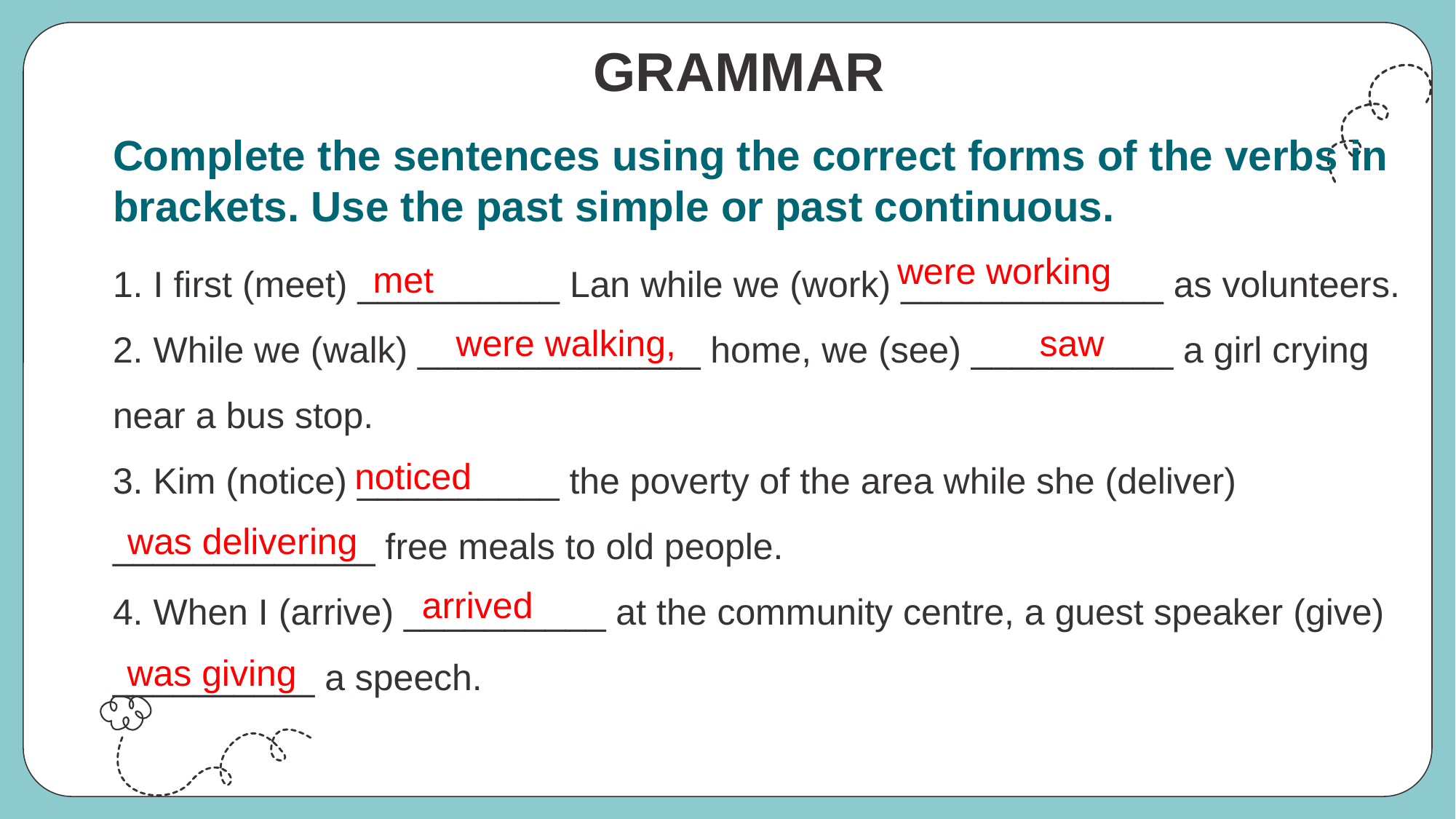

GRAMMAR
Complete the sentences using the correct forms of the verbs in brackets. Use the past simple or past continuous.
1. I first (meet) __________ Lan while we (work) _____________ as volunteers.
2. While we (walk) ______________ home, we (see) __________ a girl crying near a bus stop.
3. Kim (notice) __________ the poverty of the area while she (deliver) _____________ free meals to old people.
4. When I (arrive) __________ at the community centre, a guest speaker (give) __________ a speech.
were working
met
were walking,
saw
noticed
was delivering
arrived
was giving